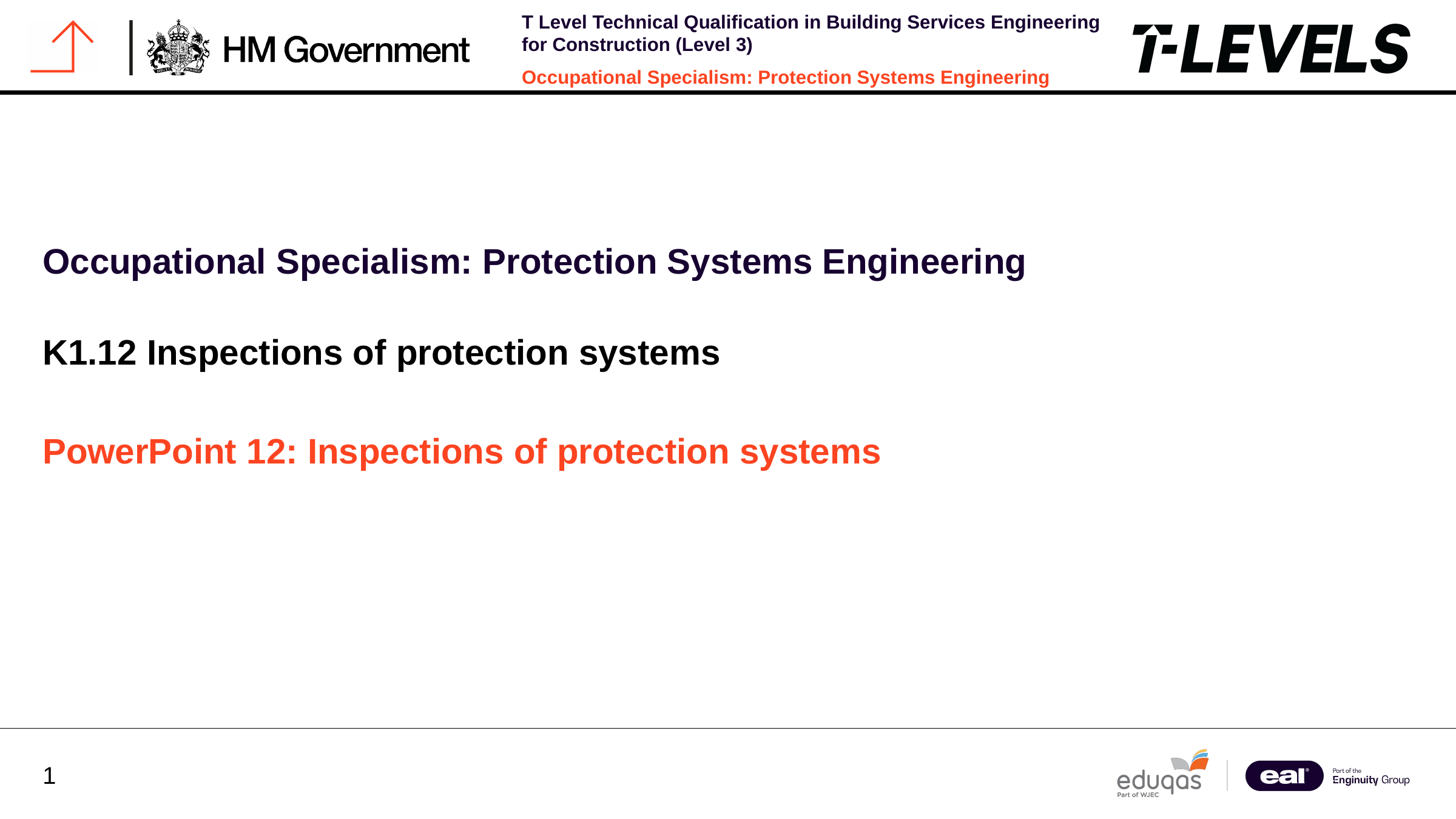

Occupational Specialism: Protection Systems Engineering

K1.12 Inspections of protection systems

PowerPoint 12: Inspections of protection systems